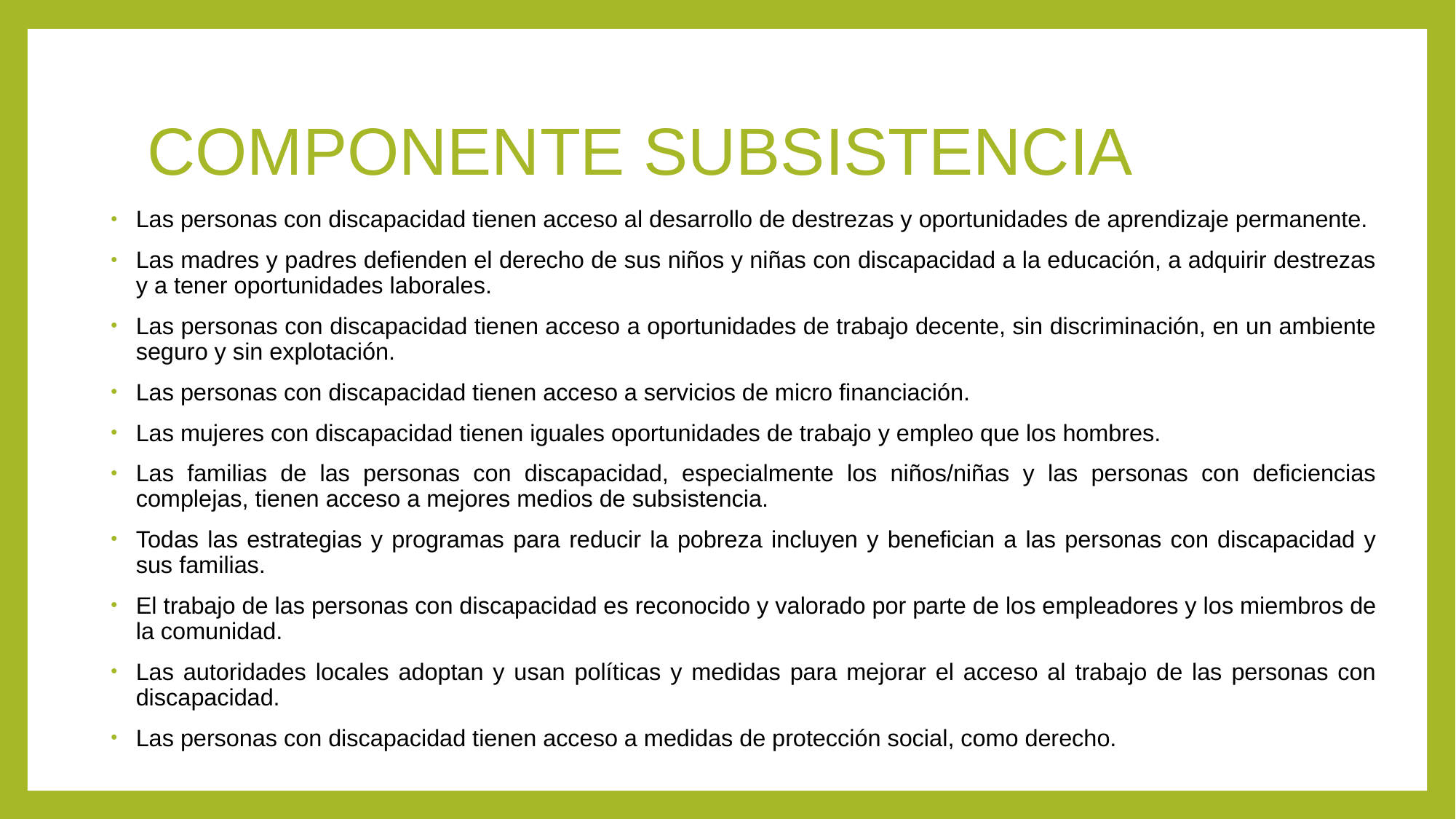

# COMPONENTE SUBSISTENCIA
Las personas con discapacidad tienen acceso al desarrollo de destrezas y oportunidades de aprendizaje permanente.
Las madres y padres defienden el derecho de sus niños y niñas con discapacidad a la educación, a adquirir destrezas y a tener oportunidades laborales.
Las personas con discapacidad tienen acceso a oportunidades de trabajo decente, sin discriminación, en un ambiente seguro y sin explotación.
Las personas con discapacidad tienen acceso a servicios de micro financiación.
Las mujeres con discapacidad tienen iguales oportunidades de trabajo y empleo que los hombres.
Las familias de las personas con discapacidad, especialmente los niños/niñas y las personas con deficiencias complejas, tienen acceso a mejores medios de subsistencia.
Todas las estrategias y programas para reducir la pobreza incluyen y benefician a las personas con discapacidad y sus familias.
El trabajo de las personas con discapacidad es reconocido y valorado por parte de los empleadores y los miembros de la comunidad.
Las autoridades locales adoptan y usan políticas y medidas para mejorar el acceso al trabajo de las personas con discapacidad.
Las personas con discapacidad tienen acceso a medidas de protección social, como derecho.